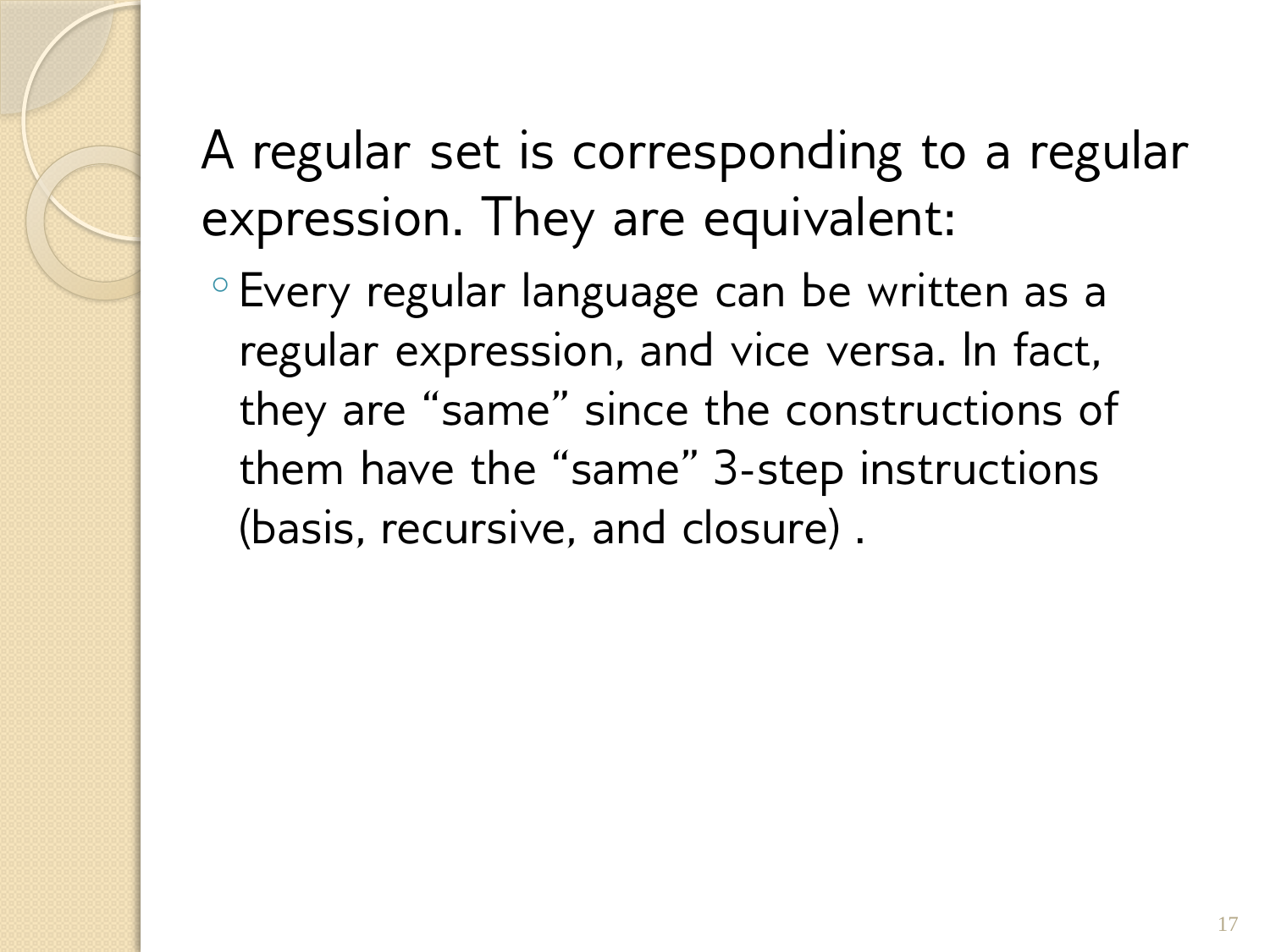

A regular set is corresponding to a regular expression. They are equivalent:
Every regular language can be written as a regular expression, and vice versa. In fact, they are “same” since the constructions of them have the “same” 3-step instructions (basis, recursive, and closure) .
17